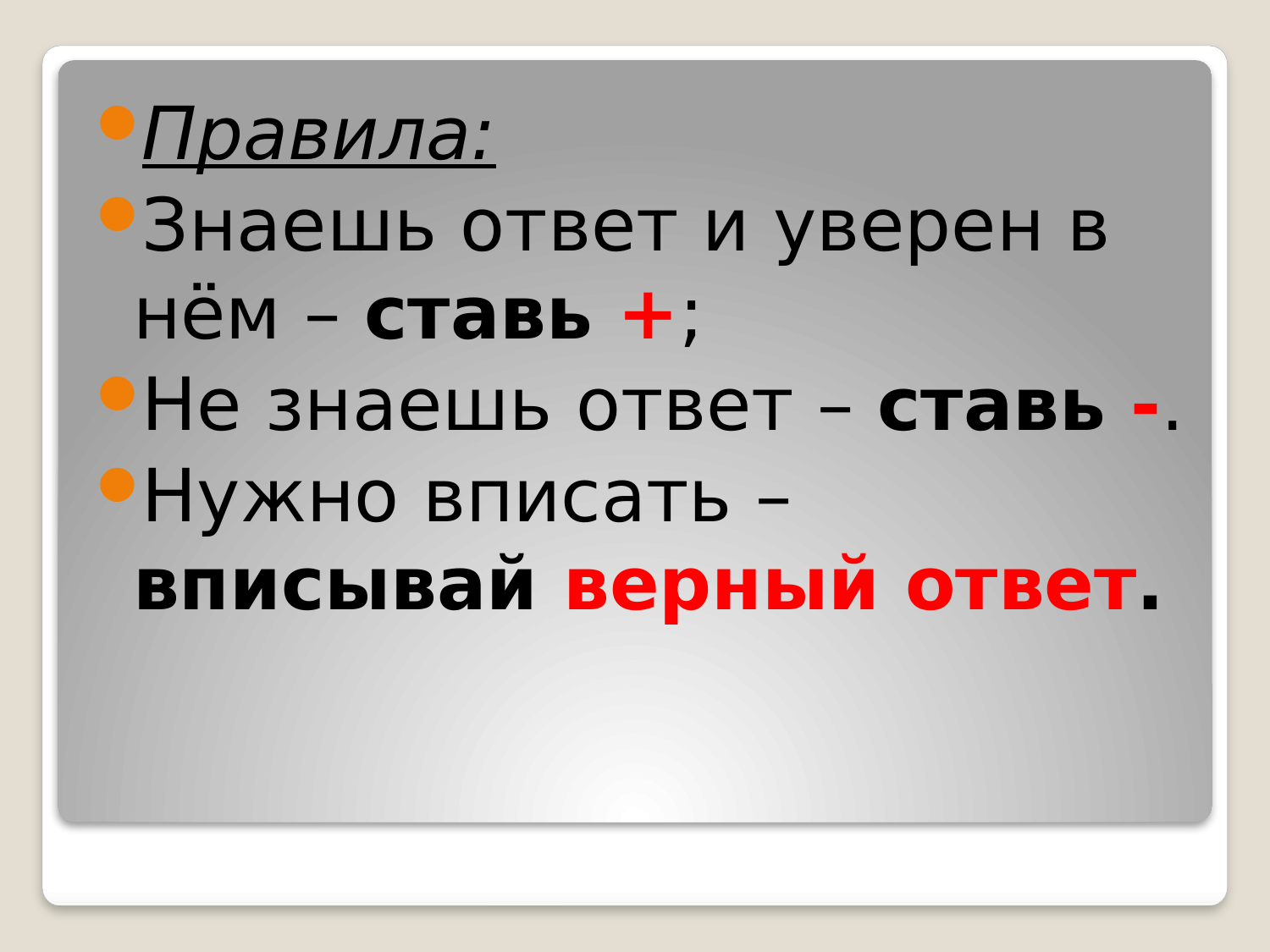

Правила:
Знаешь ответ и уверен в нём – ставь +;
Не знаешь ответ – ставь -.
Нужно вписать – вписывай верный ответ.